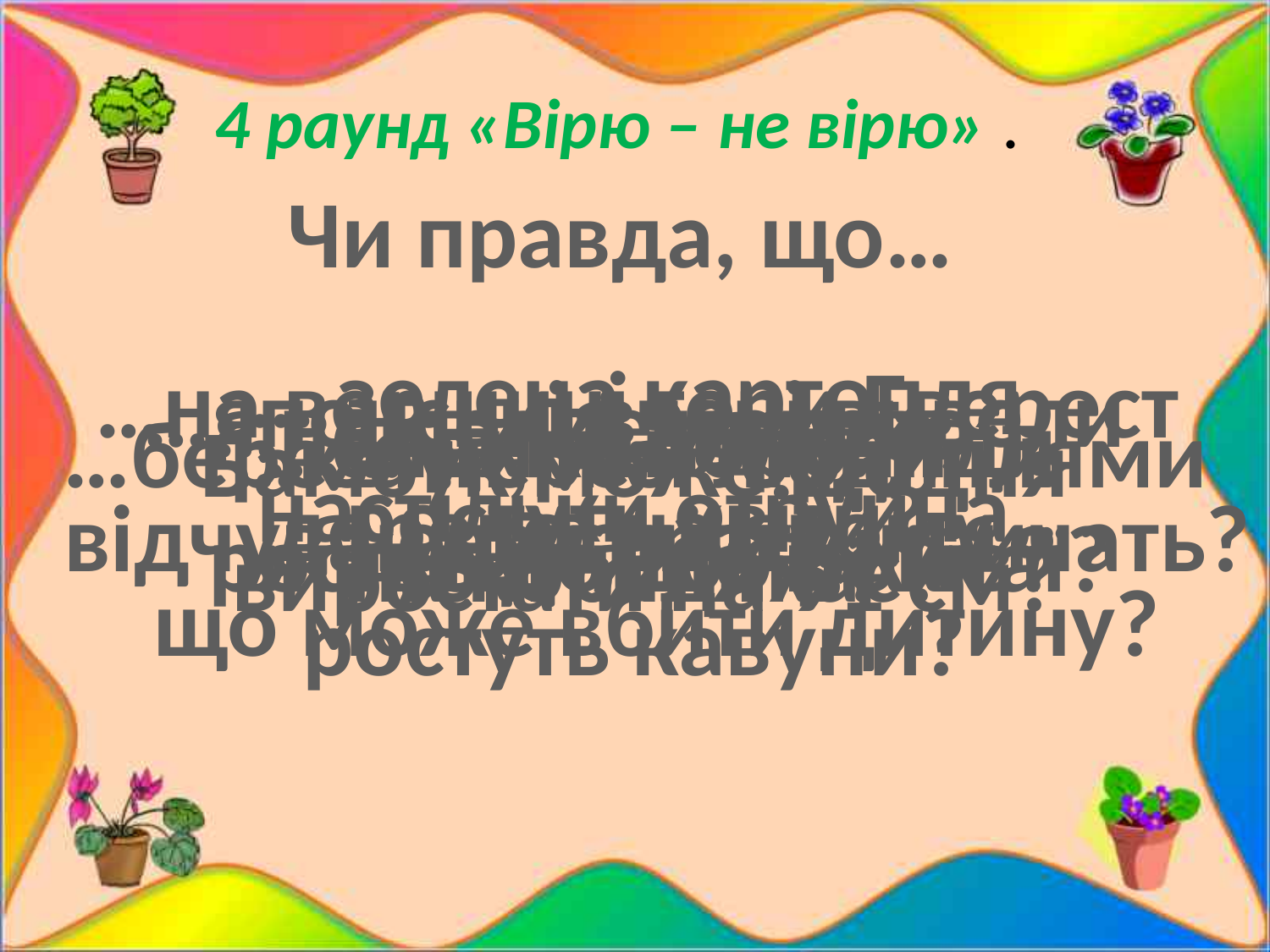

# 4 раунд «Вірю – не вірю» .
Чи правда, що…

… зелена картопля
настільки отруйна,
 що може вбити дитину?
…на вершині гори Еверест ростуть квіти?
…японські вчені вивели
 дерево, на якому
ростуть кавуни?
…деякі дерева,
відчуваючи спрагу, кричать?
…найвище дерево –
 евкаліпт?
…блакитні троянди ростуть лише в Китаї?
…дика яблуня
живе до 200 років?
…береза через чорні плями
на корі дихає?
…квіти, як і люди,
 уночі сплять?
Бамбук може щодня
виростати на 91 см?